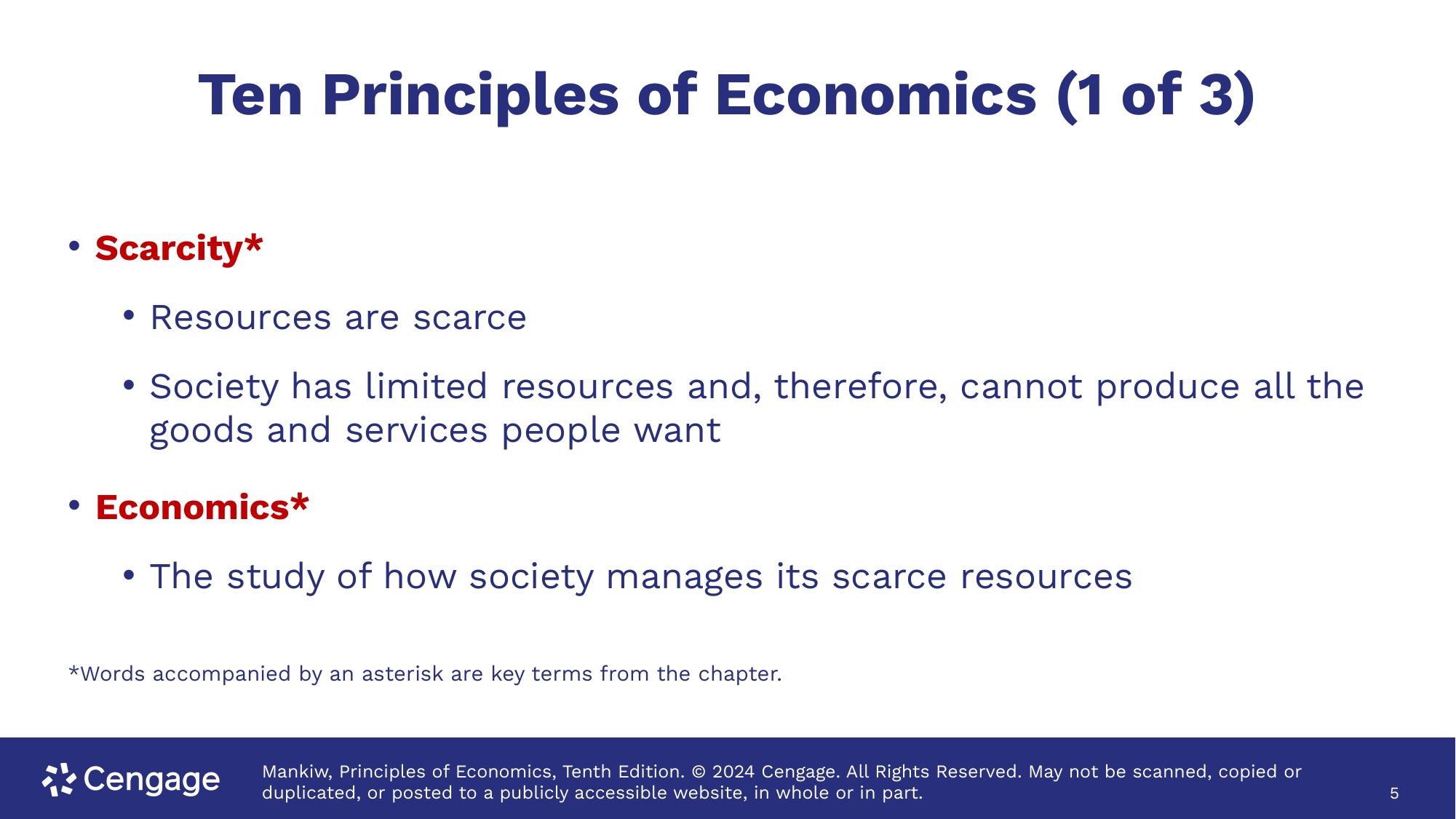

# Ten Principles of Economics (1 of 3)
Scarcity*
Resources are scarce
Society has limited resources and, therefore, cannot produce all the goods and services people want
Economics*
The study of how society manages its scarce resources
*Words accompanied by an asterisk are key terms from the chapter.